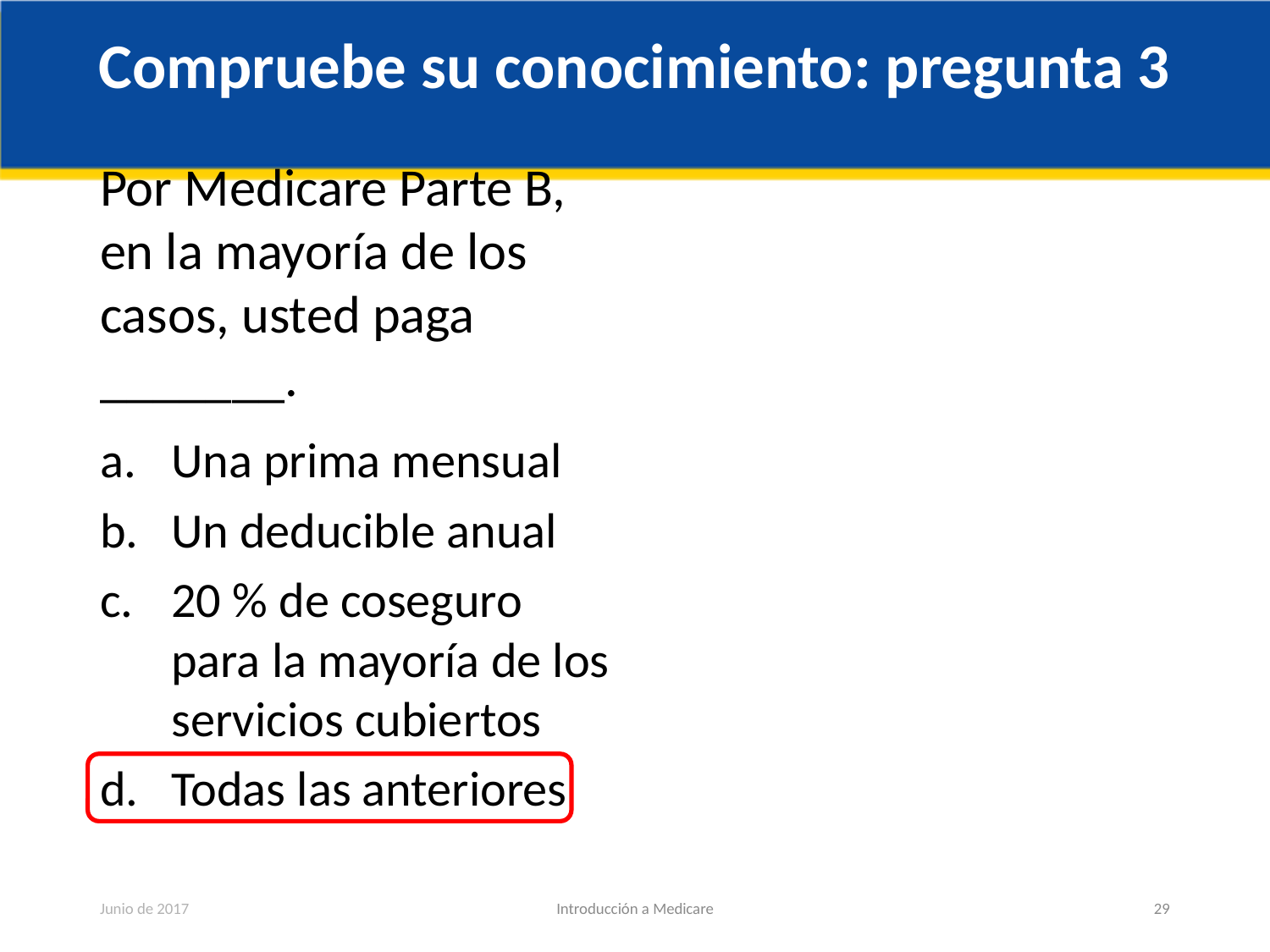

# Compruebe su conocimiento: pregunta 3
Por Medicare Parte B, en la mayoría de los casos, usted paga _______.
Una prima mensual
Un deducible anual
20 % de coseguro para la mayoría de los servicios cubiertos
Todas las anteriores

Junio de 2017
Introducción a Medicare
29